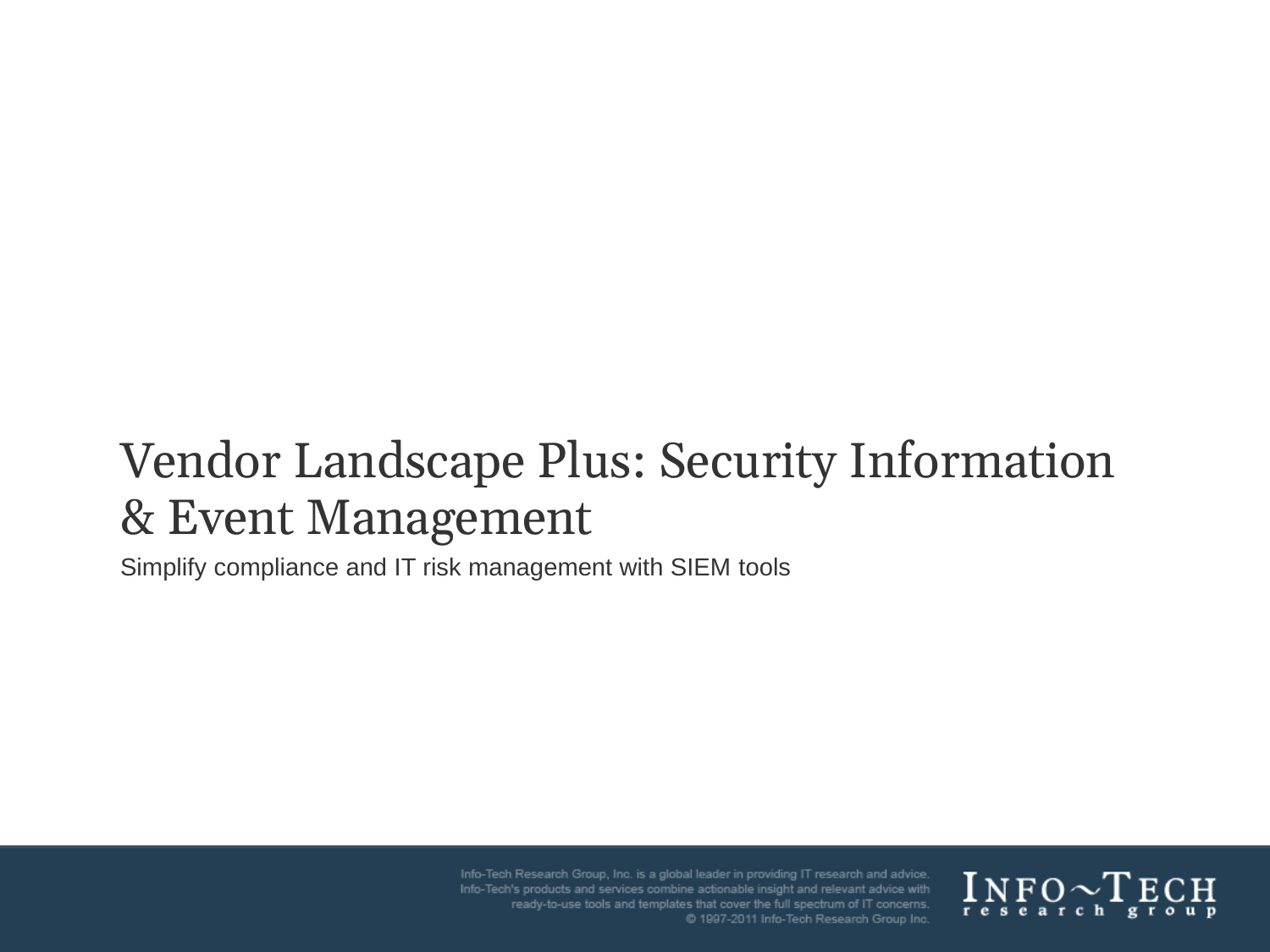

Vendor Landscape Plus: Security Information & Event Management
Simplify compliance and IT risk management with SIEM tools